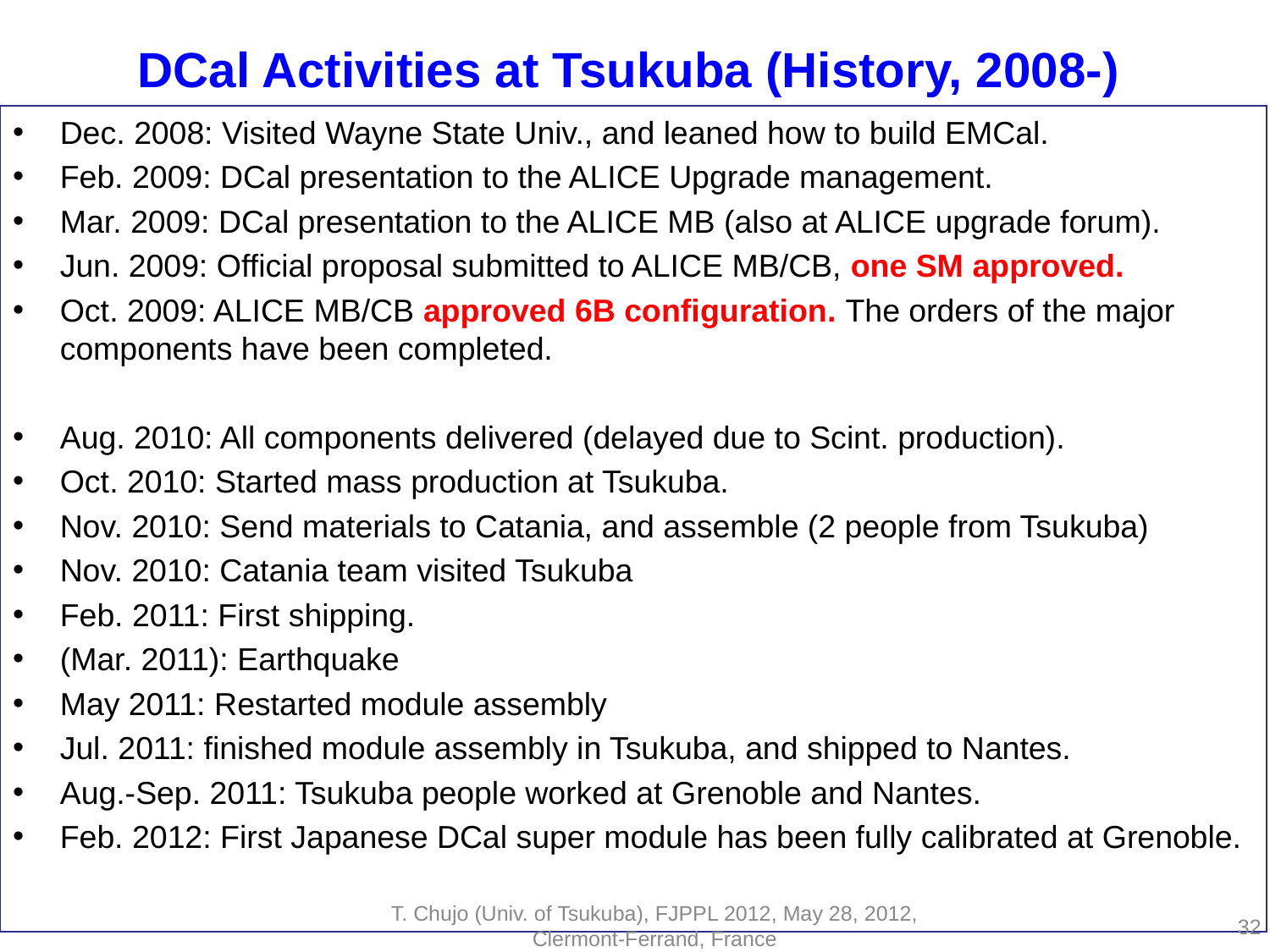

# DCal Activities at Tsukuba (History, 2008-)
Dec. 2008: Visited Wayne State Univ., and leaned how to build EMCal.
Feb. 2009: DCal presentation to the ALICE Upgrade management.
Mar. 2009: DCal presentation to the ALICE MB (also at ALICE upgrade forum).
Jun. 2009: Official proposal submitted to ALICE MB/CB, one SM approved.
Oct. 2009: ALICE MB/CB approved 6B configuration. The orders of the major components have been completed.

Aug. 2010: All components delivered (delayed due to Scint. production).
Oct. 2010: Started mass production at Tsukuba.
Nov. 2010: Send materials to Catania, and assemble (2 people from Tsukuba)
Nov. 2010: Catania team visited Tsukuba
Feb. 2011: First shipping.
(Mar. 2011): Earthquake
May 2011: Restarted module assembly
Jul. 2011: finished module assembly in Tsukuba, and shipped to Nantes.
Aug.-Sep. 2011: Tsukuba people worked at Grenoble and Nantes.
Feb. 2012: First Japanese DCal super module has been fully calibrated at Grenoble.

T. Chujo (Univ. of Tsukuba), FJPPL 2012, May 28, 2012, Clermont-Ferrand, France
32